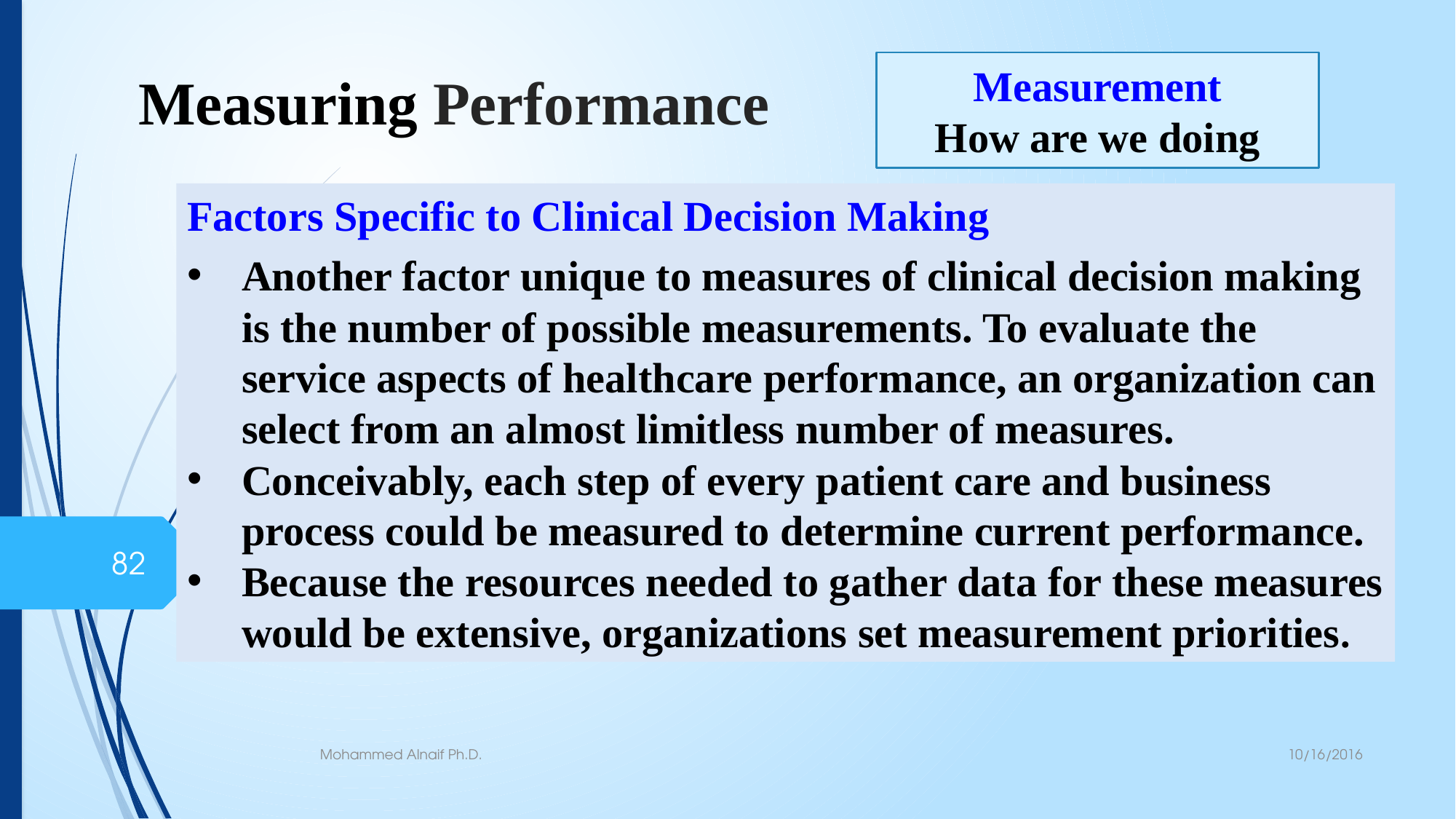

# Measuring Performance
Measurement
How are we doing

Factors Specific to Clinical Decision Making
Another factor unique to measures of clinical decision making is the number of possible measurements. To evaluate the service aspects of healthcare performance, an organization can select from an almost limitless number of measures.
Conceivably, each step of every patient care and business process could be measured to determine current performance.
Because the resources needed to gather data for these measures would be extensive, organizations set measurement priorities.
82
10/16/2016
Mohammed Alnaif Ph.D.